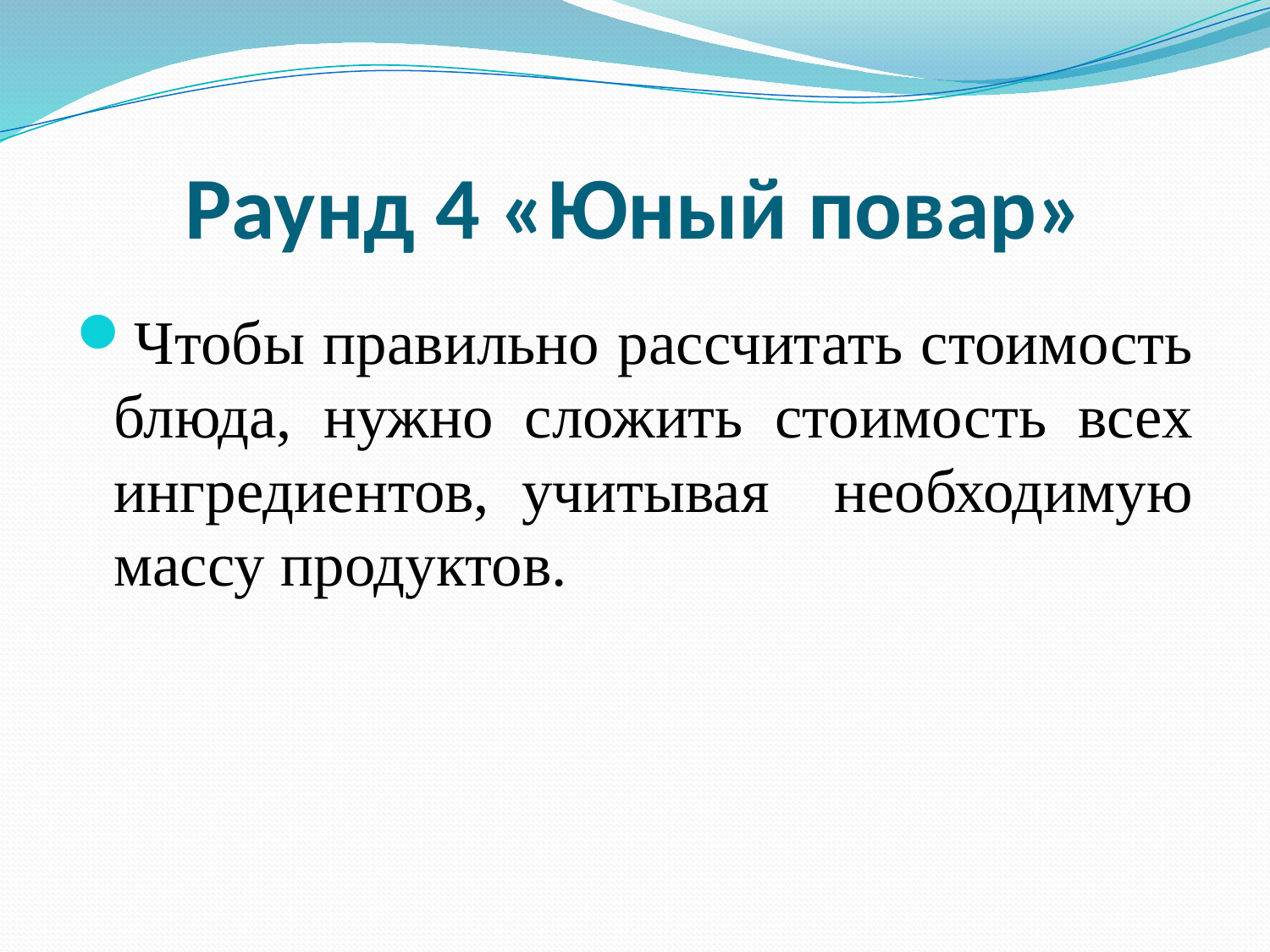

# Раунд 4 «Юный повар»
Чтобы правильно рассчитать стоимость блюда, нужно сложить стоимость всех ингредиентов, учитывая  необходимую массу продуктов.